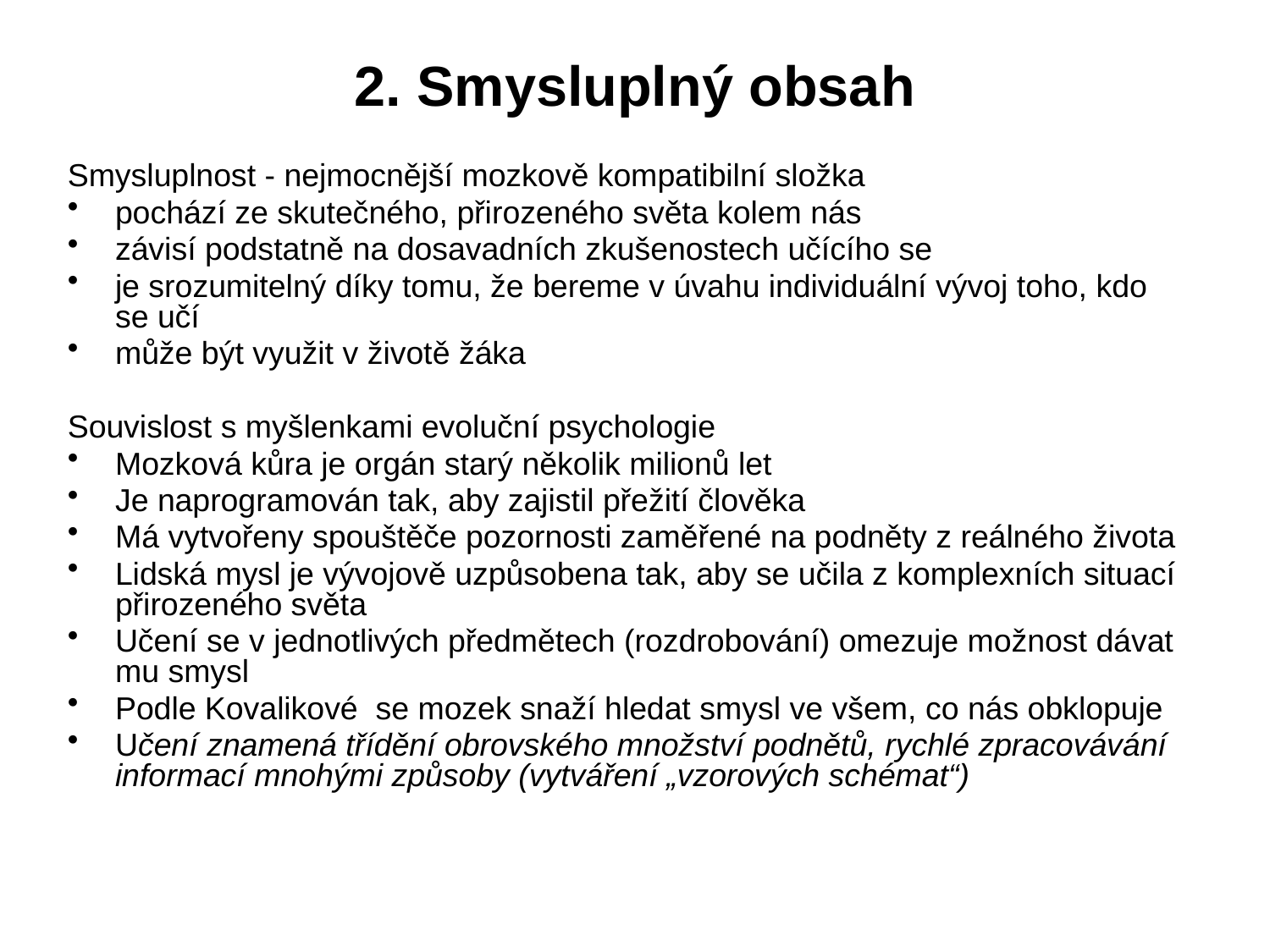

# 2. Smysluplný obsah
Smysluplnost - nejmocnější mozkově kompatibilní složka
pochází ze skutečného, přirozeného světa kolem nás
závisí podstatně na dosavadních zkušenostech učícího se
je srozumitelný díky tomu, že bereme v úvahu individuální vývoj toho, kdo se učí
může být využit v životě žáka

Souvislost s myšlenkami evoluční psychologie
Mozková kůra je orgán starý několik milionů let
Je naprogramován tak, aby zajistil přežití člověka
Má vytvořeny spouštěče pozornosti zaměřené na podněty z reálného života
Lidská mysl je vývojově uzpůsobena tak, aby se učila z komplexních situací přirozeného světa
Učení se v jednotlivých předmětech (rozdrobování) omezuje možnost dávat mu smysl
Podle Kovalikové  se mozek snaží hledat smysl ve všem, co nás obklopuje
Učení znamená třídění obrovského množství podnětů, rychlé zpracovávání informací mnohými způsoby (vytváření „vzorových schémat“)